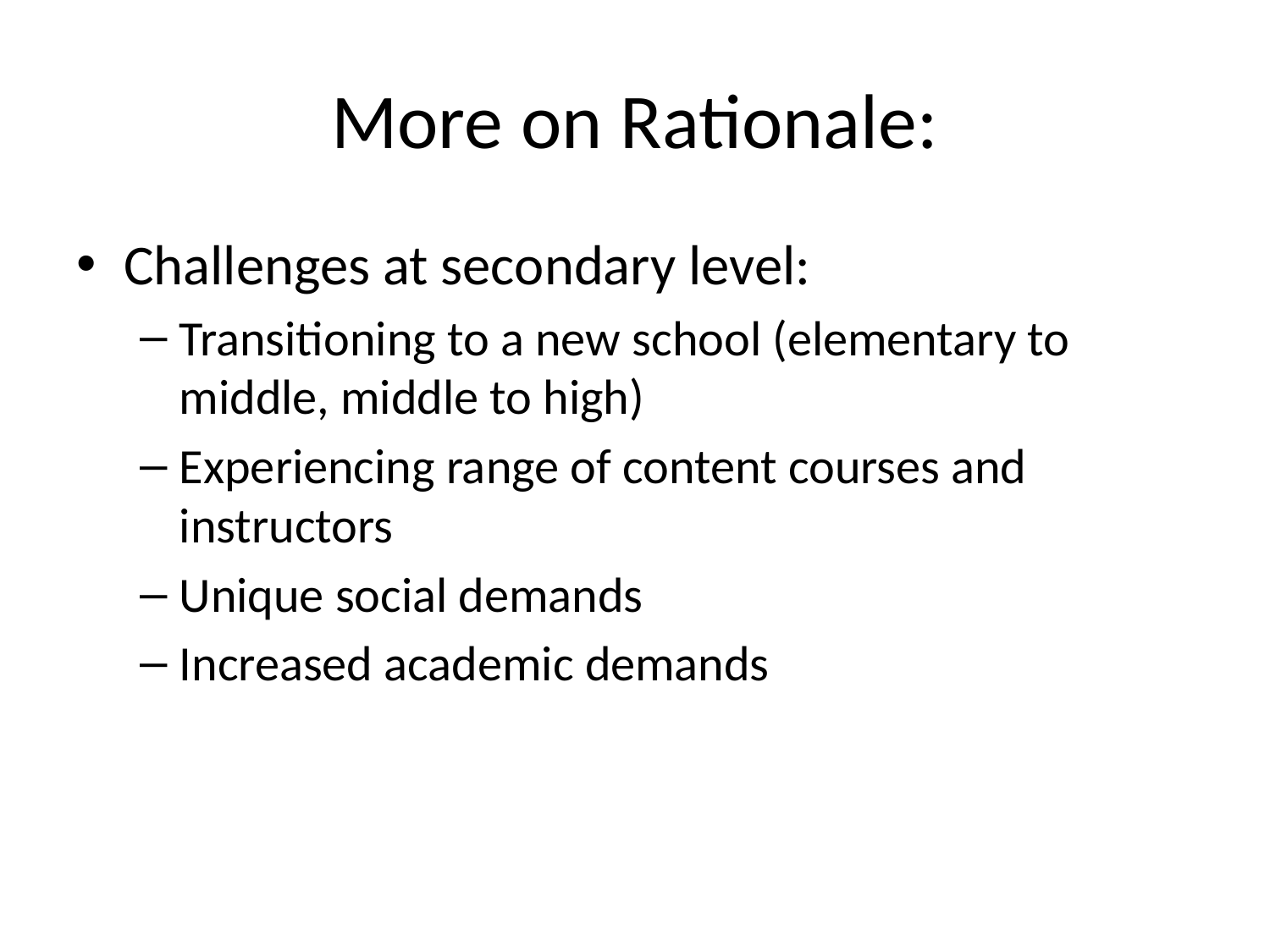

# More on Rationale:
Challenges at secondary level:
Transitioning to a new school (elementary to middle, middle to high)
Experiencing range of content courses and instructors
Unique social demands
Increased academic demands